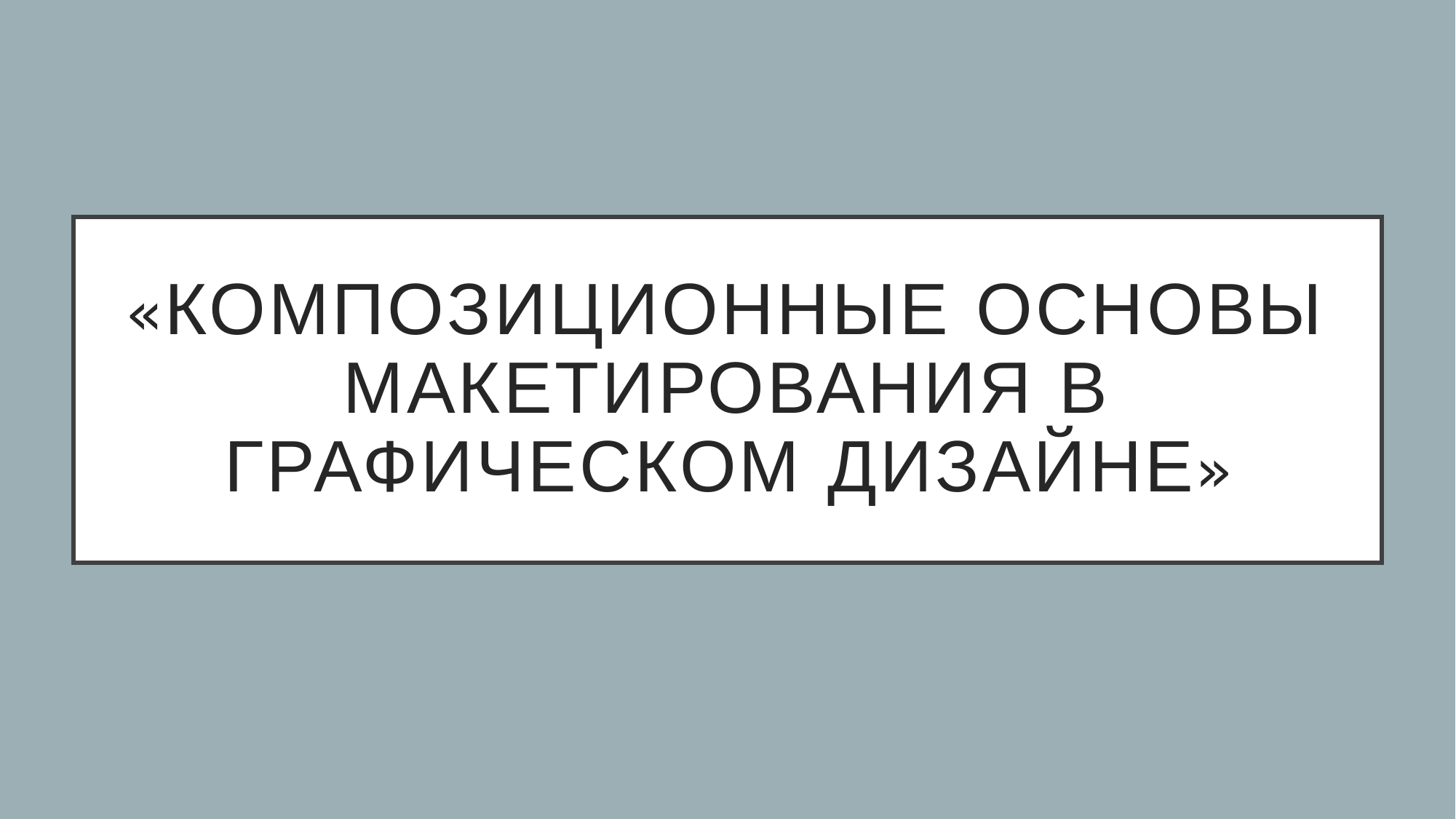

# «Композиционные основы макетирования в графическом дизайне»